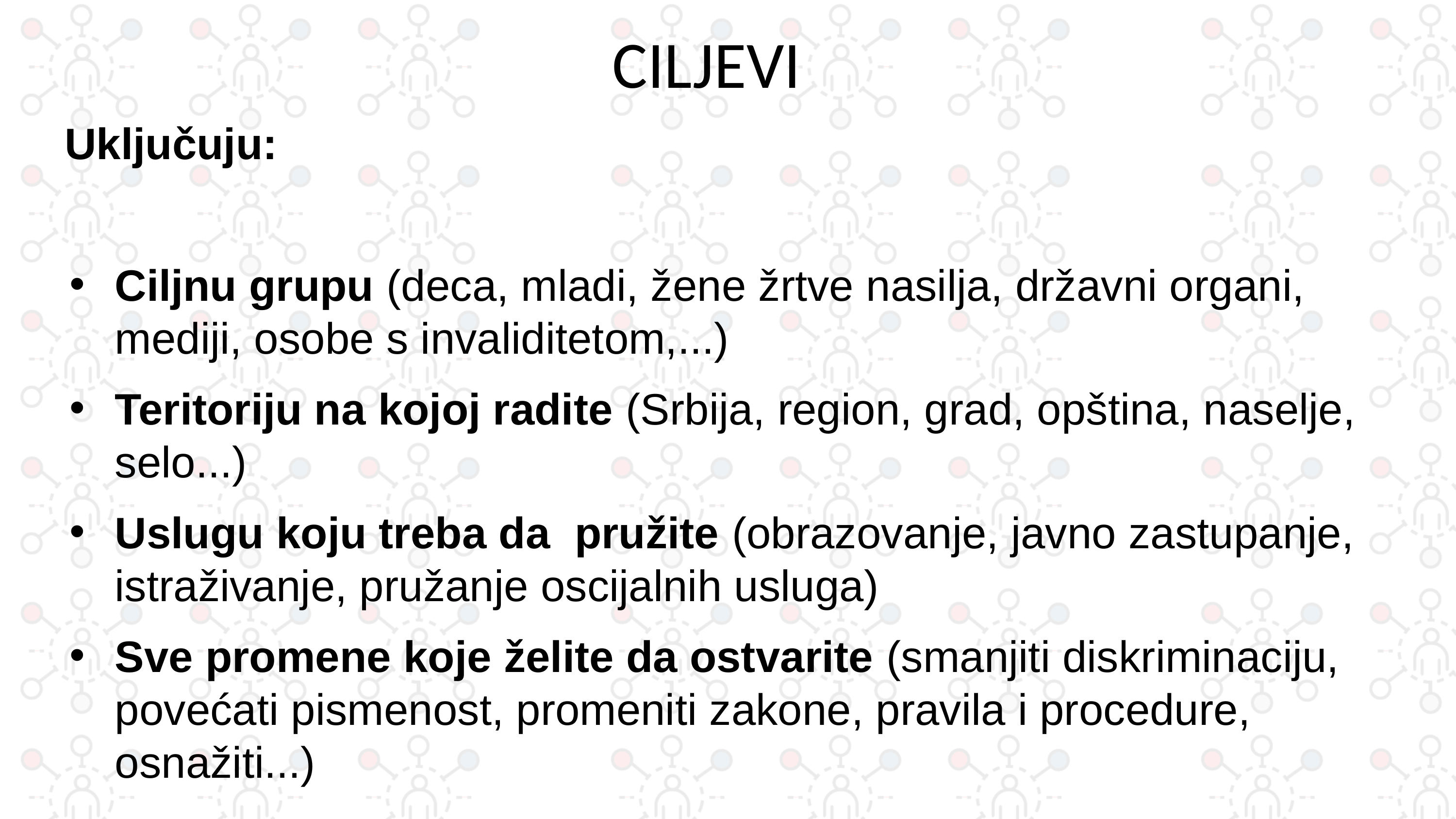

# CILJEVI
Uključuju:

Ciljnu grupu (deca, mladi, žene žrtve nasilja, državni organi, mediji, osobe s invaliditetom,...)
Teritoriju na kojoj radite (Srbija, region, grad, opština, naselje, selo...)
Uslugu koju treba da  pružite (obrazovanje, javno zastupanje, istraživanje, pružanje oscijalnih usluga)
Sve promene koje želite da ostvarite (smanjiti diskriminaciju, povećati pismenost, promeniti zakone, pravila i procedure, osnažiti...)